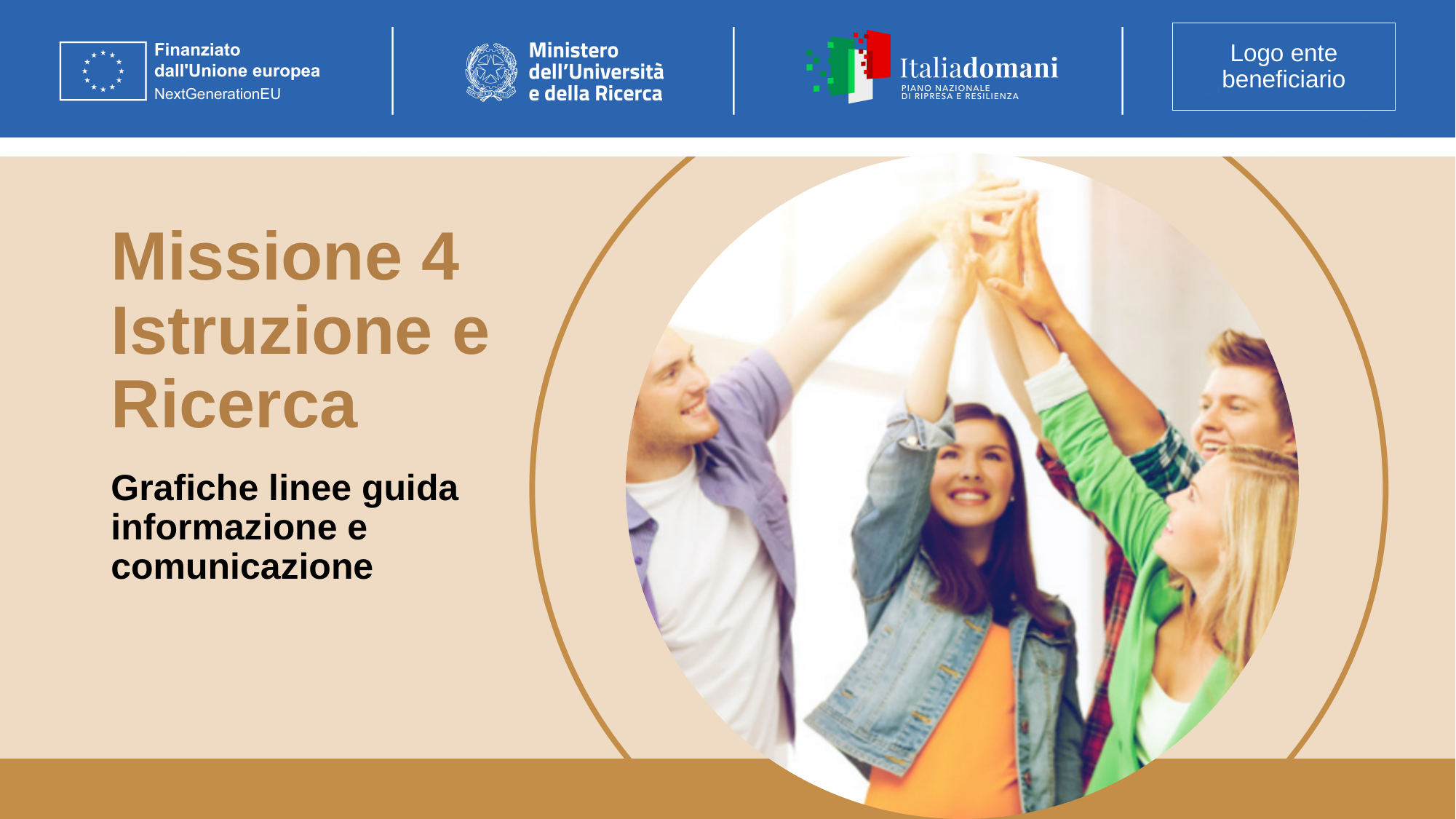

# Missione 4 Istruzione e Ricerca
Grafiche linee guida informazione e comunicazione